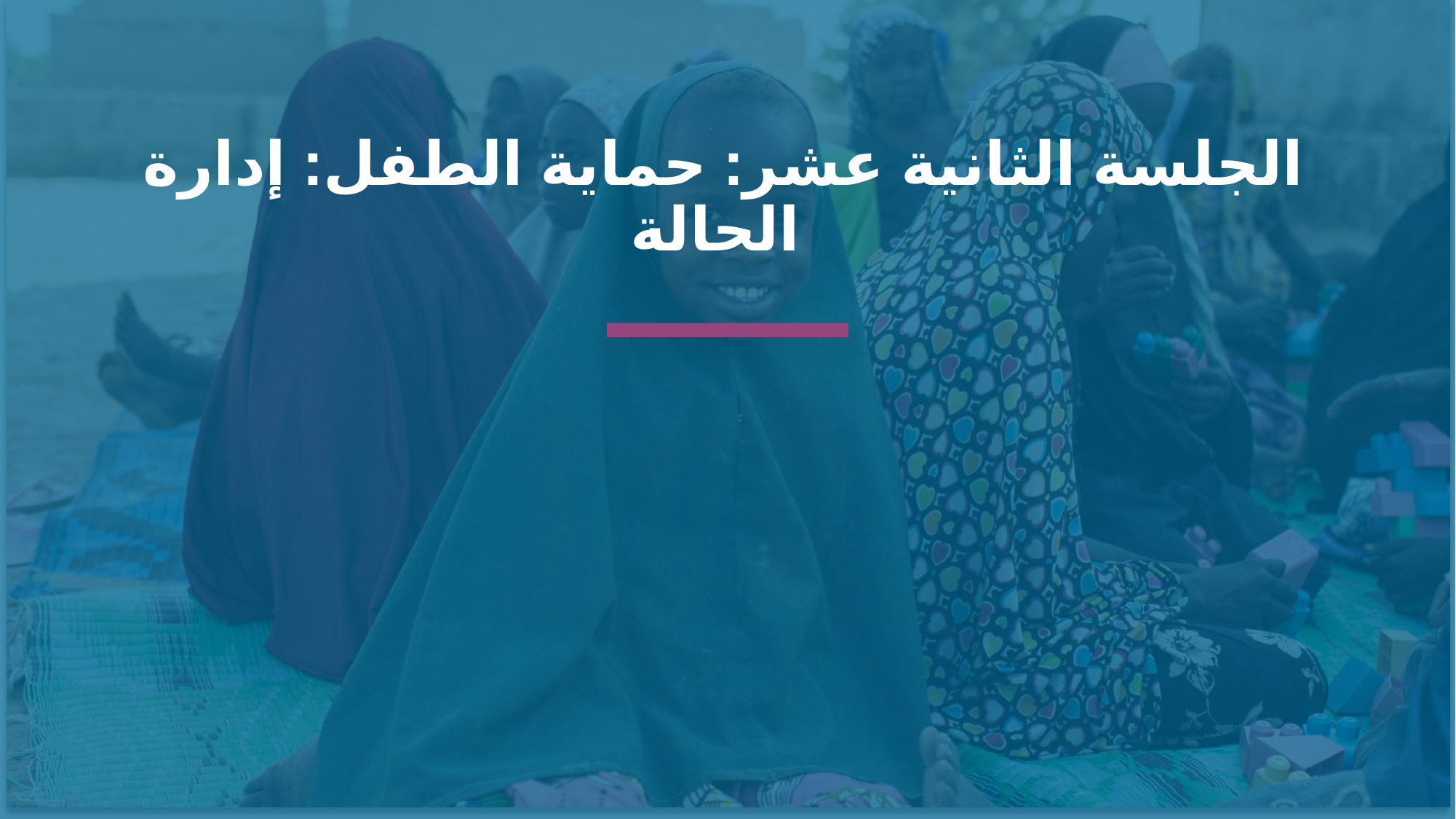

الجلسة الثانية عشر: حماية الطفل: إدارة الحالة